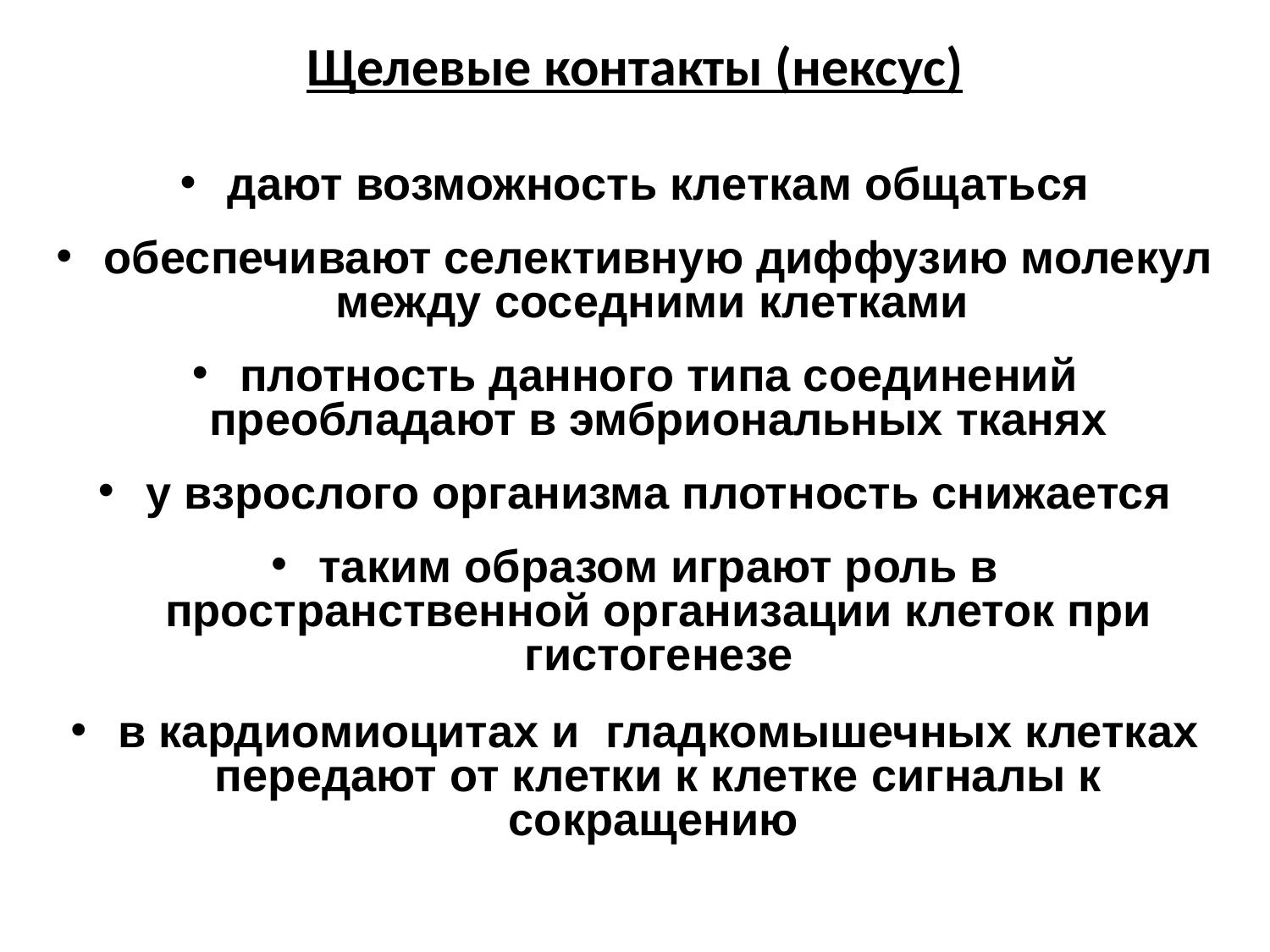

# Щелевые контакты (нексус)
дают возможность клеткам общаться

обеспечивают селективную диффузию молекул между соседними клетками

плотность данного типа соединений преобладают в эмбриональных тканях

у взрослого организма плотность снижается

таким образом играют роль в пространственной организации клеток при гистогенезе

в кардиомиоцитах и  гладкомышечных клетках передают от клетки к клетке сигналы к сокращению